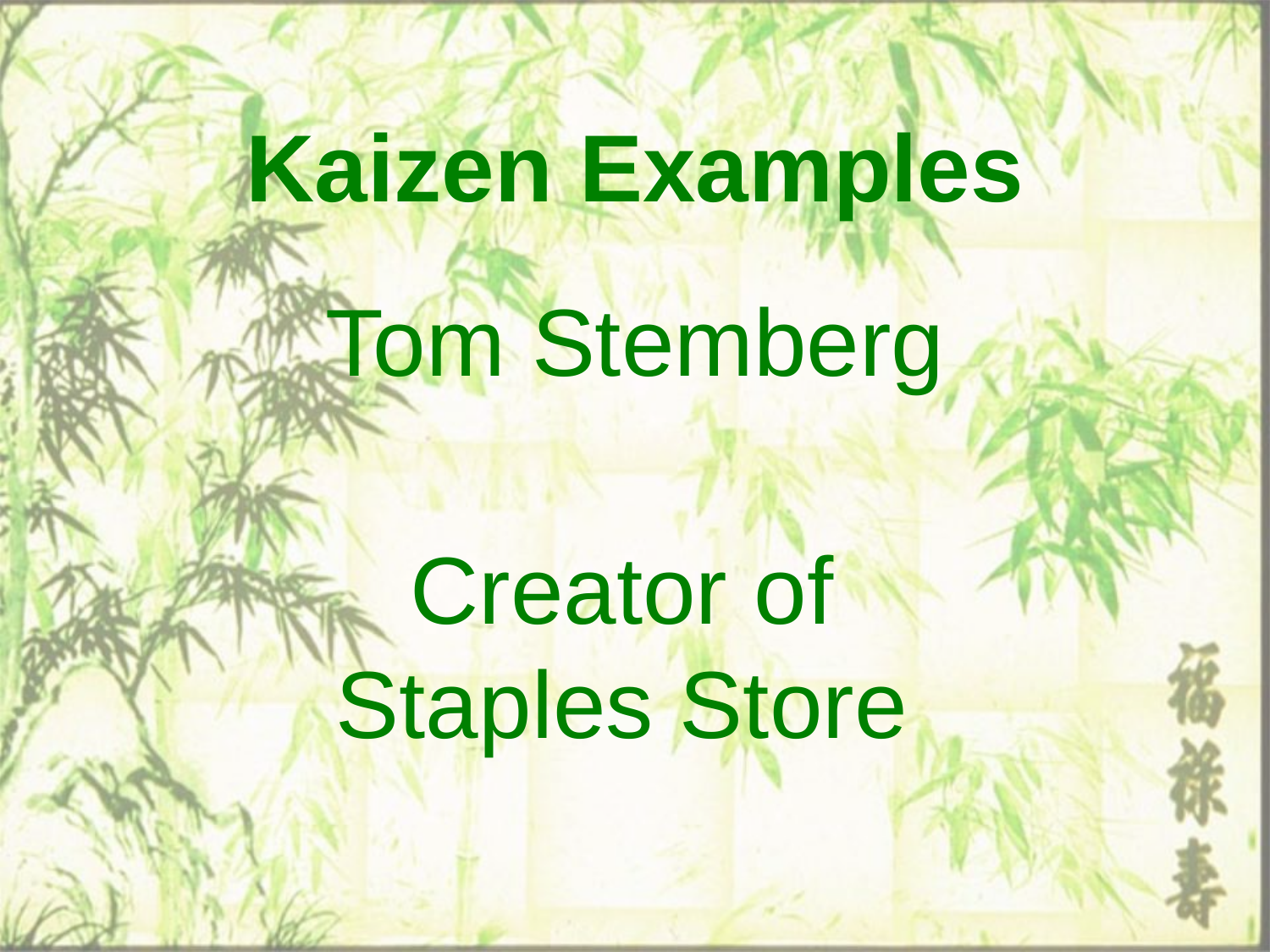

# Kaizen Examples
Tom Stemberg
Creator of
Staples Store